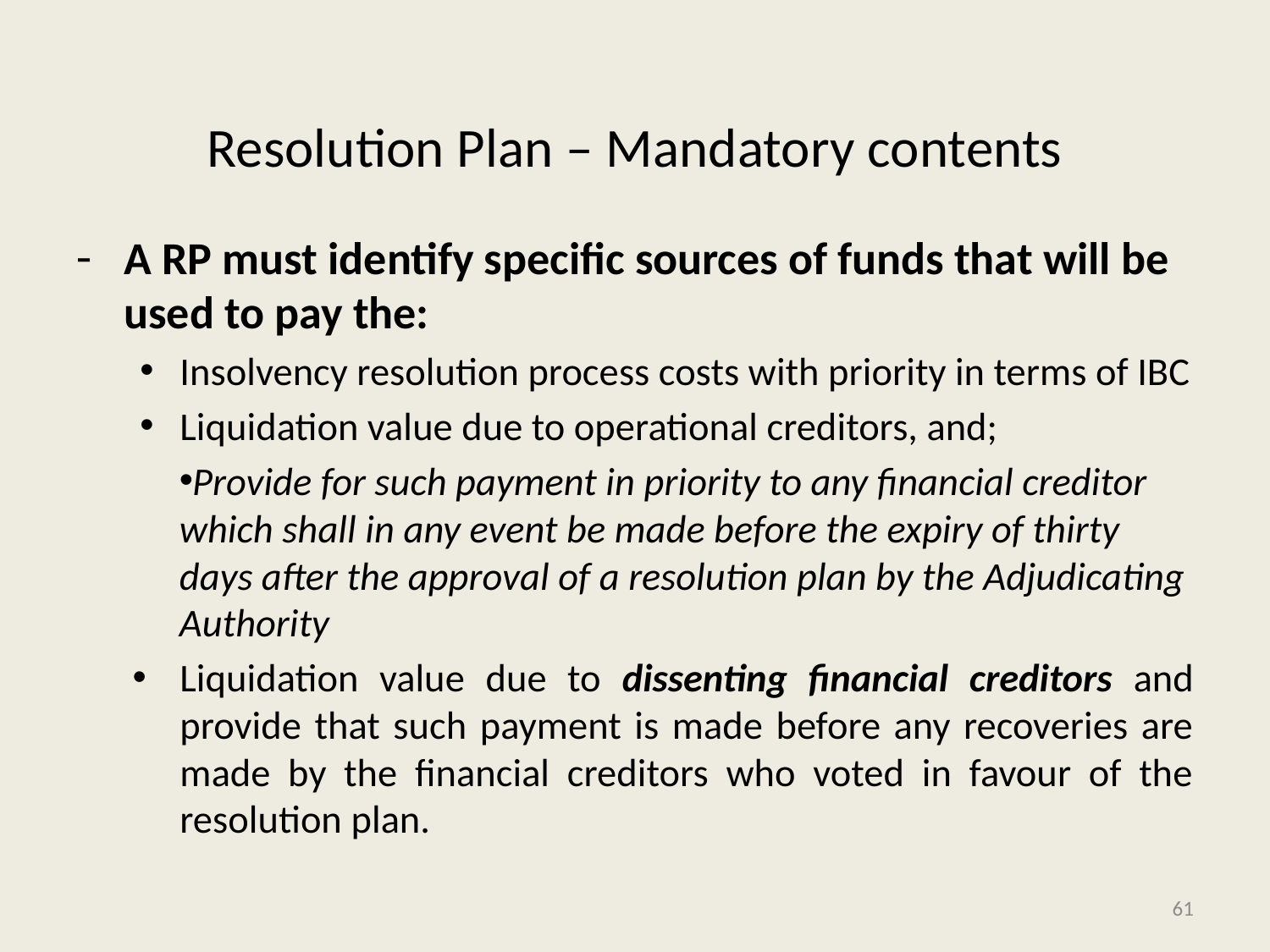

# Resolution Plan – Mandatory contents
A RP must identify specific sources of funds that will be used to pay the:
Insolvency resolution process costs with priority in terms of IBC
Liquidation value due to operational creditors, and;
Provide for such payment in priority to any financial creditor which shall in any event be made before the expiry of thirty days after the approval of a resolution plan by the Adjudicating Authority
Liquidation value due to dissenting financial creditors and provide that such payment is made before any recoveries are made by the financial creditors who voted in favour of the resolution plan.

61